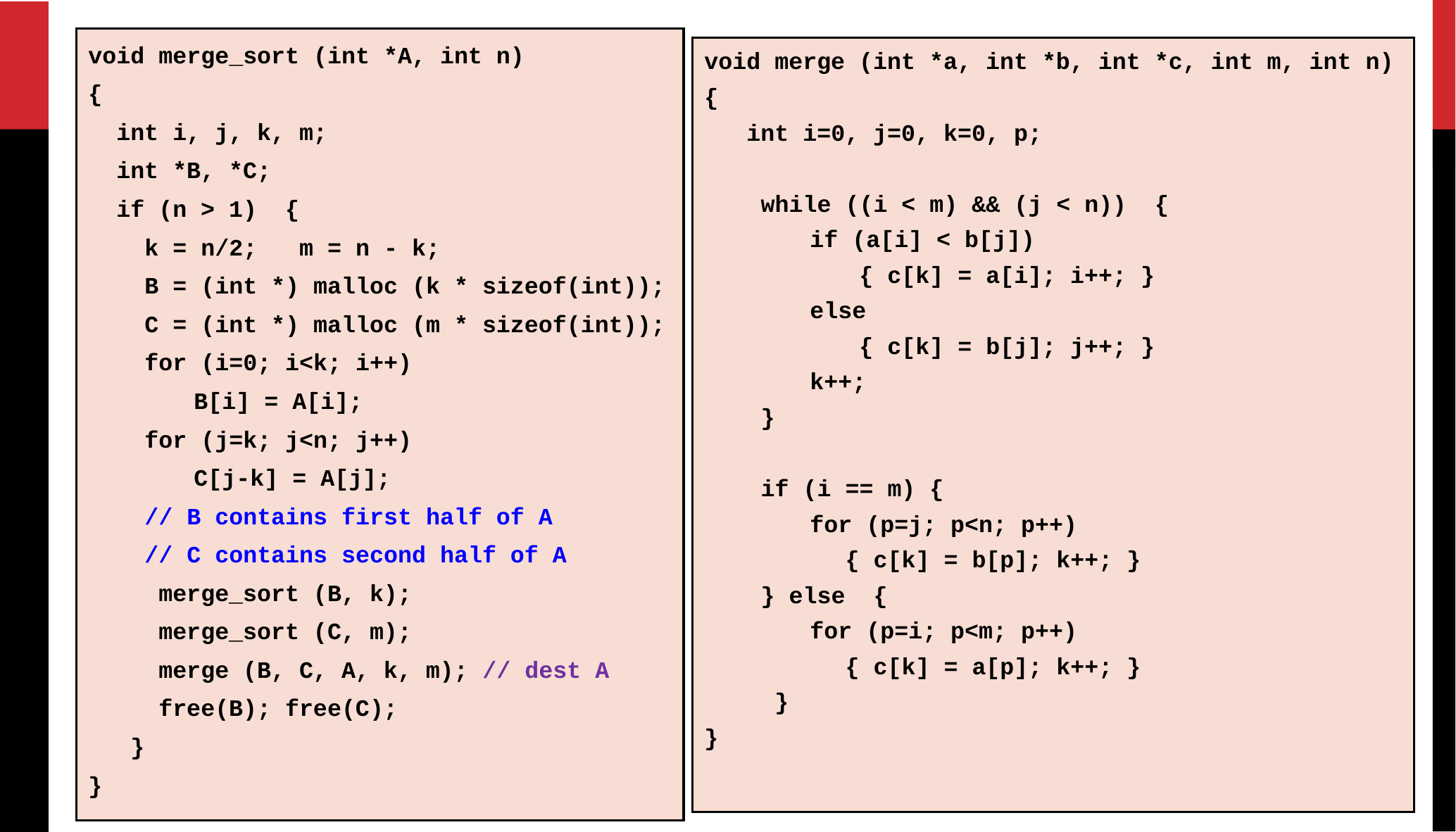

void merge_sort (int *A, int n)
{
  int i, j, k, m;
  int *B, *C;
  if (n > 1)  {
    k = n/2;   m = n - k;
    B = (int *) malloc (k * sizeof(int));
    C = (int *) malloc (m * sizeof(int));
    for (i=0; i<k; i++)
      	B[i] = A[i];
    for (j=k; j<n; j++)
      	C[j-k] = A[j];
    // B contains first half of A
    // C contains second half of A
     merge_sort (B, k);
     merge_sort (C, m);
     merge (B, C, A, k, m); // dest A
     free(B); free(C);
   }
}
void merge (int *a, int *b, int *c, int m, int n)
{
   int i=0, j=0, k=0, p;

    while ((i < m) && (j < n))  {
      	if (a[i] < b[j])
           { c[k] = a[i]; i++; }
     	else
           { c[k] = b[j]; j++; }
     	k++;
    }

    if (i == m) {
       	for (p=j; p<n; p++)
          { c[k] = b[p]; k++; }
    } else  {
      	for (p=i; p<m; p++)
          { c[k] = a[p]; k++; }
     }
}
19
INDIAN INSTITUTE OF TECHNOLOGY KHARAGPUR